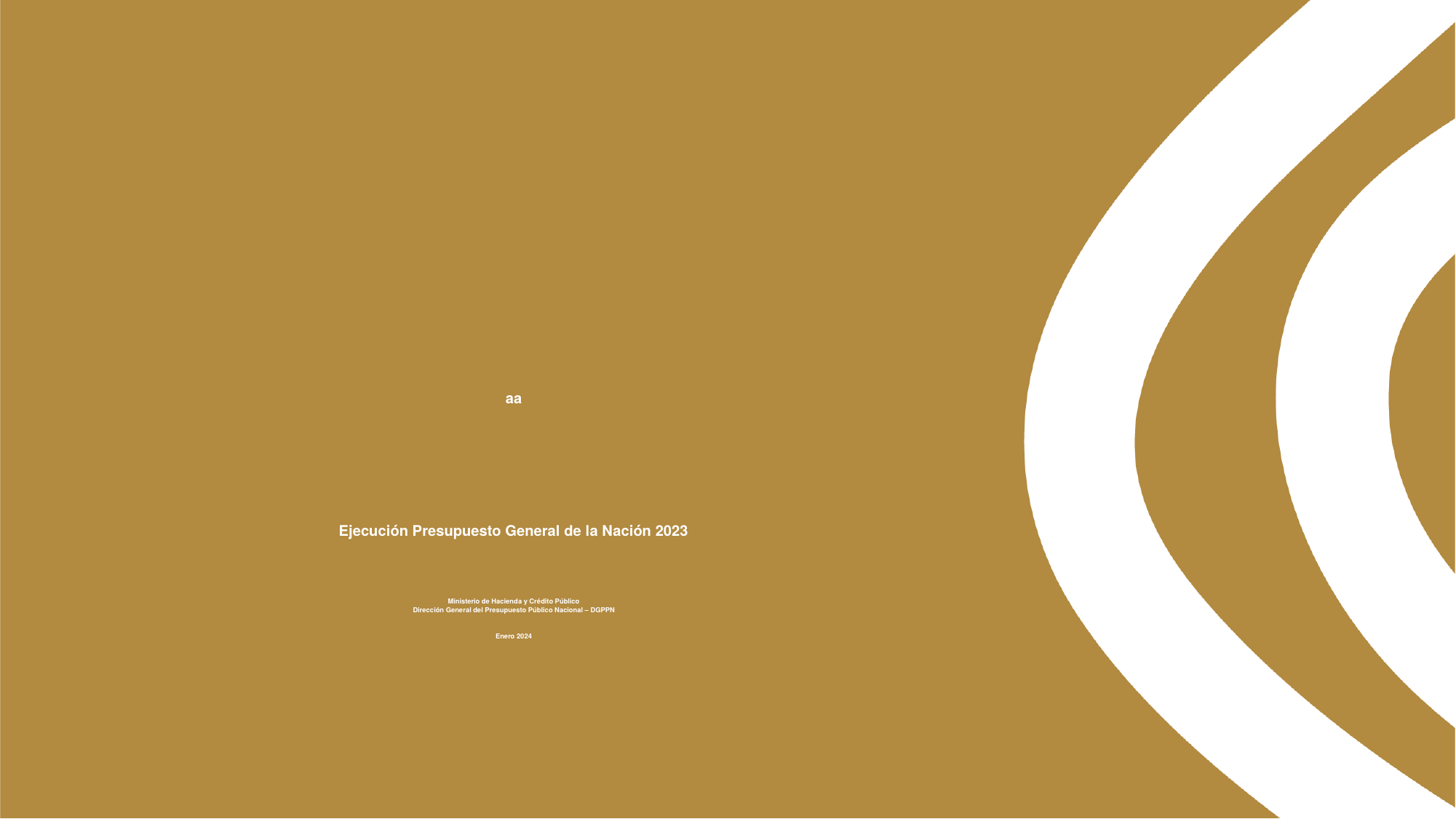

# aa Ejecución Presupuesto General de la Nación 2023 Ministerio de Hacienda y Crédito Público Dirección General del Presupuesto Público Nacional – DGPPN Enero 2024